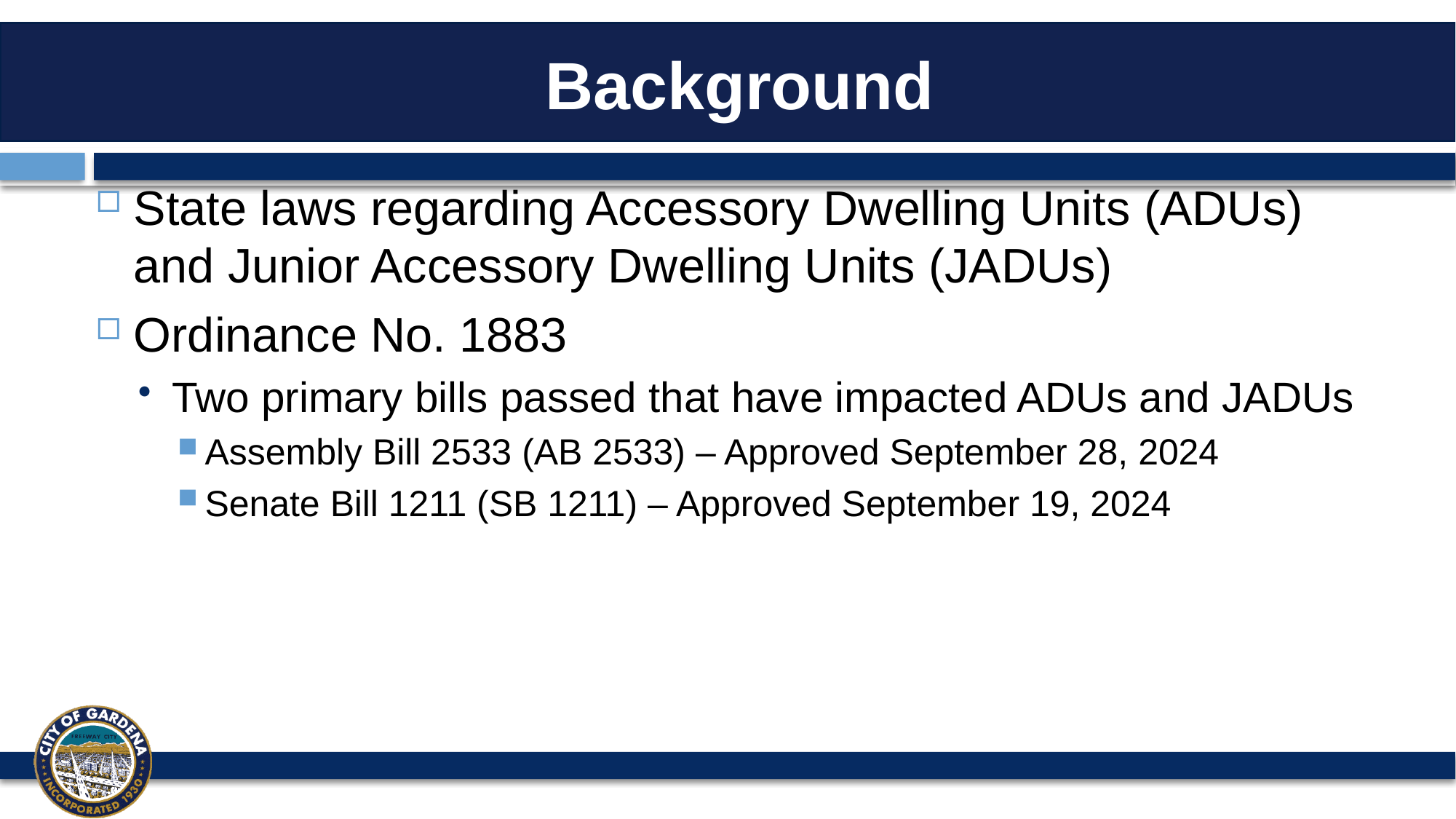

# Background
State laws regarding Accessory Dwelling Units (ADUs) and Junior Accessory Dwelling Units (JADUs)
Ordinance No. 1883
Two primary bills passed that have impacted ADUs and JADUs
Assembly Bill 2533 (AB 2533) – Approved September 28, 2024
Senate Bill 1211 (SB 1211) – Approved September 19, 2024